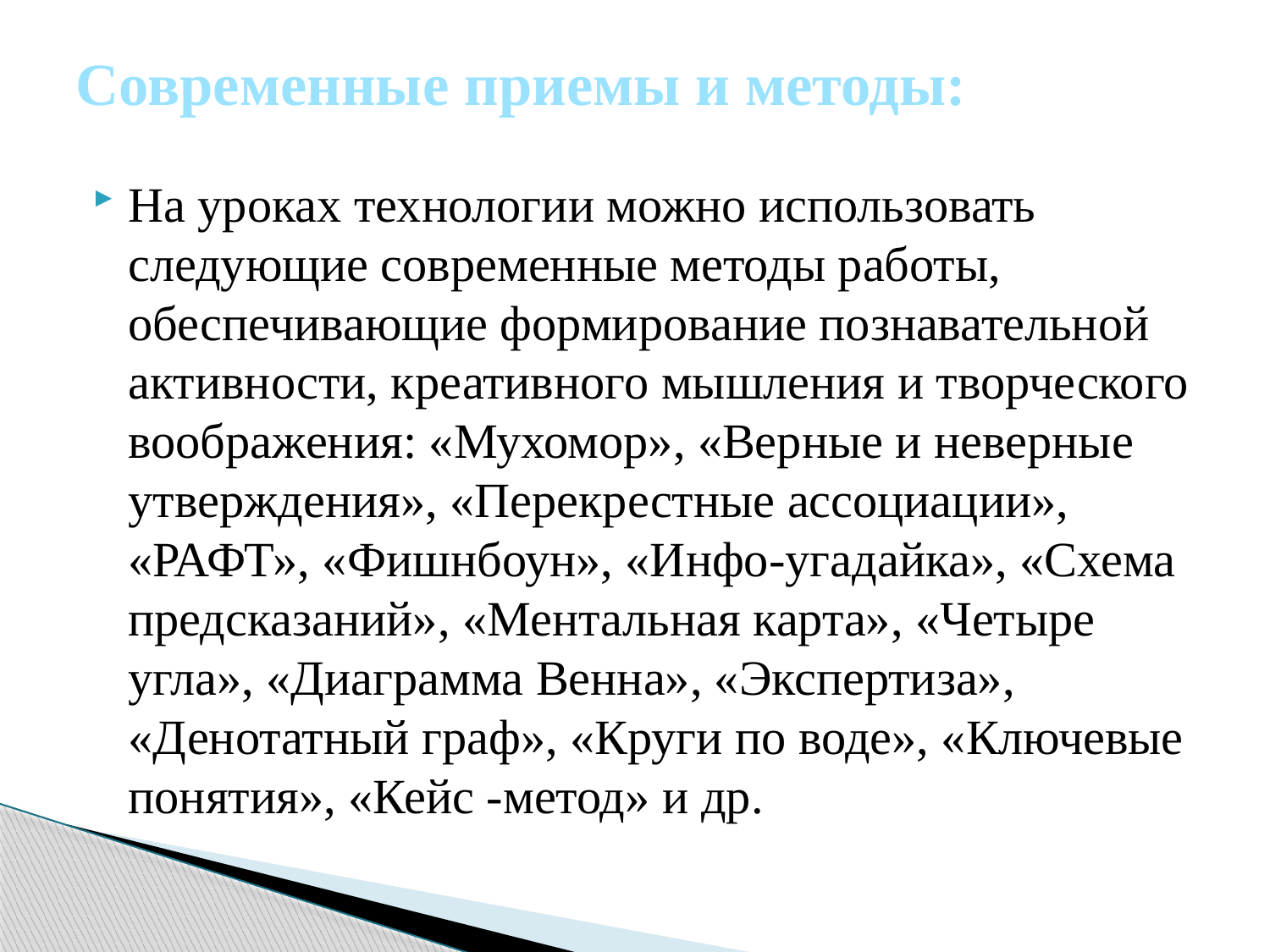

# Современные приемы и методы:
На уроках технологии можно использовать следующие современные методы работы, обеспечивающие формирование познавательной активности, креативного мышления и творческого воображения: «Мухомор», «Верные и неверные утверждения», «Перекрестные ассоциации», «РАФТ», «Фишнбоун», «Инфо-угадайка», «Схема предсказаний», «Ментальная карта», «Четыре угла», «Диаграмма Венна», «Экспертиза», «Денотатный граф», «Круги по воде», «Ключевые понятия», «Кейс -метод» и др.